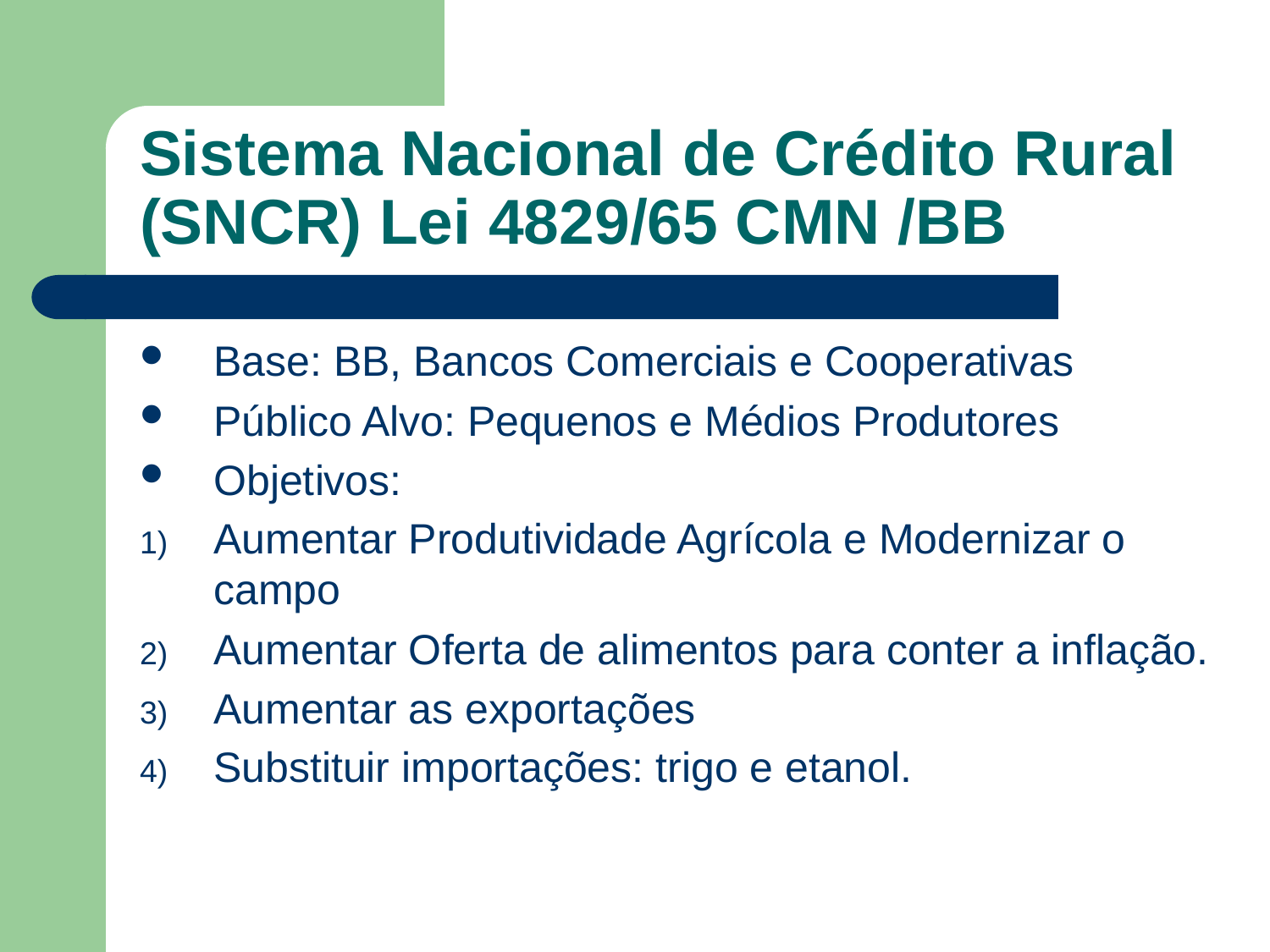

# Sistema Nacional de Crédito Rural (SNCR) Lei 4829/65 CMN /BB
Base: BB, Bancos Comerciais e Cooperativas
Público Alvo: Pequenos e Médios Produtores
Objetivos:
Aumentar Produtividade Agrícola e Modernizar o campo
Aumentar Oferta de alimentos para conter a inflação.
Aumentar as exportações
Substituir importações: trigo e etanol.